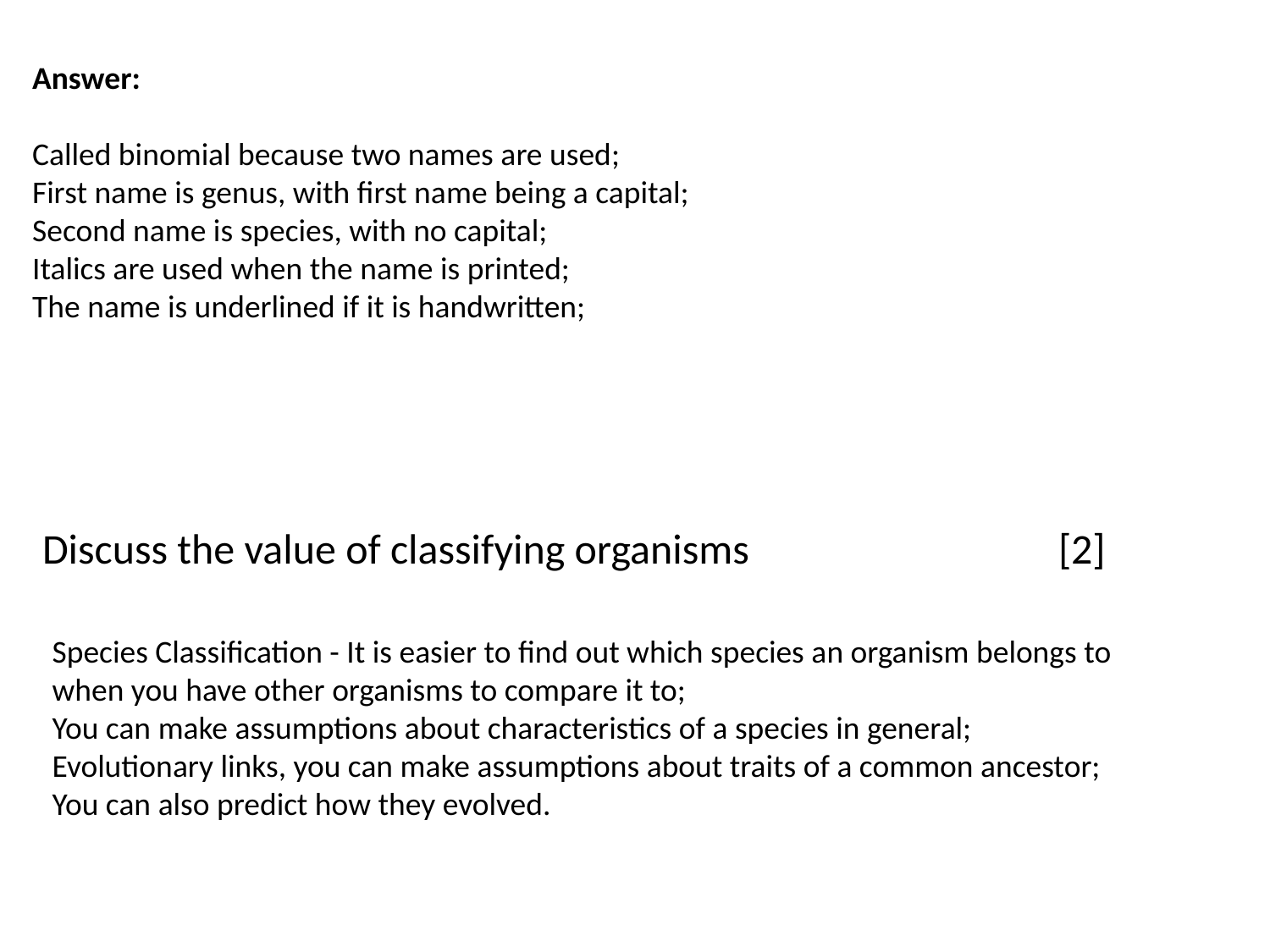

Answer:

Called binomial because two names are used;
First name is genus, with first name being a capital;
Second name is species, with no capital;
Italics are used when the name is printed;
The name is underlined if it is handwritten;
Discuss the value of classifying organisms			[2]
Species Classification - It is easier to find out which species an organism belongs to when you have other organisms to compare it to;
You can make assumptions about characteristics of a species in general;
Evolutionary links, you can make assumptions about traits of a common ancestor; You can also predict how they evolved.